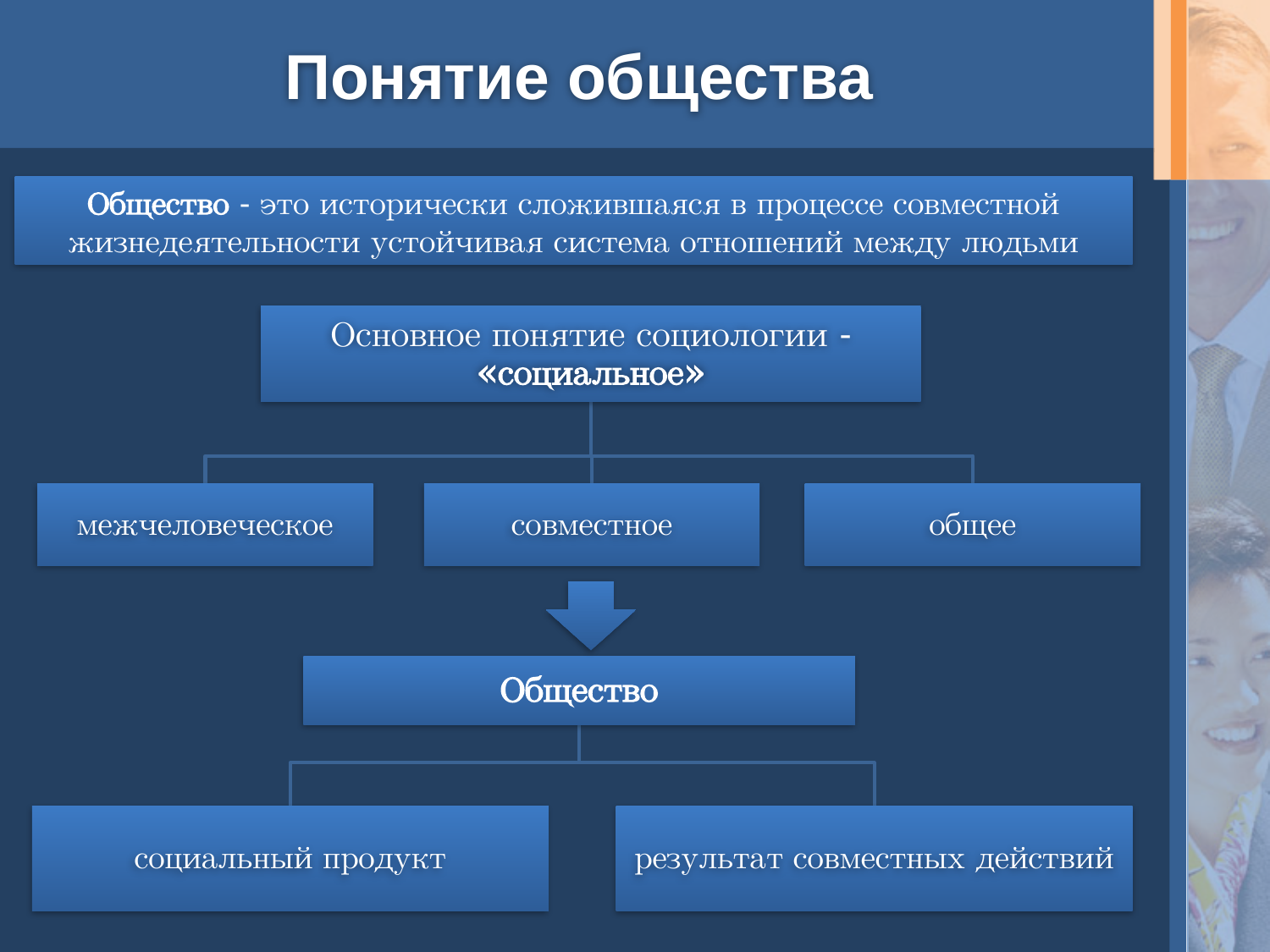

# Понятие общества
Общество - это исторически сложившаяся в процессе совместной жизнедеятельности устойчивая система отношений между людьми

Основное понятие социологии - «социальное»

межчеловеческое

совместное

общее

Общество

социальный продукт

результат совместных действий